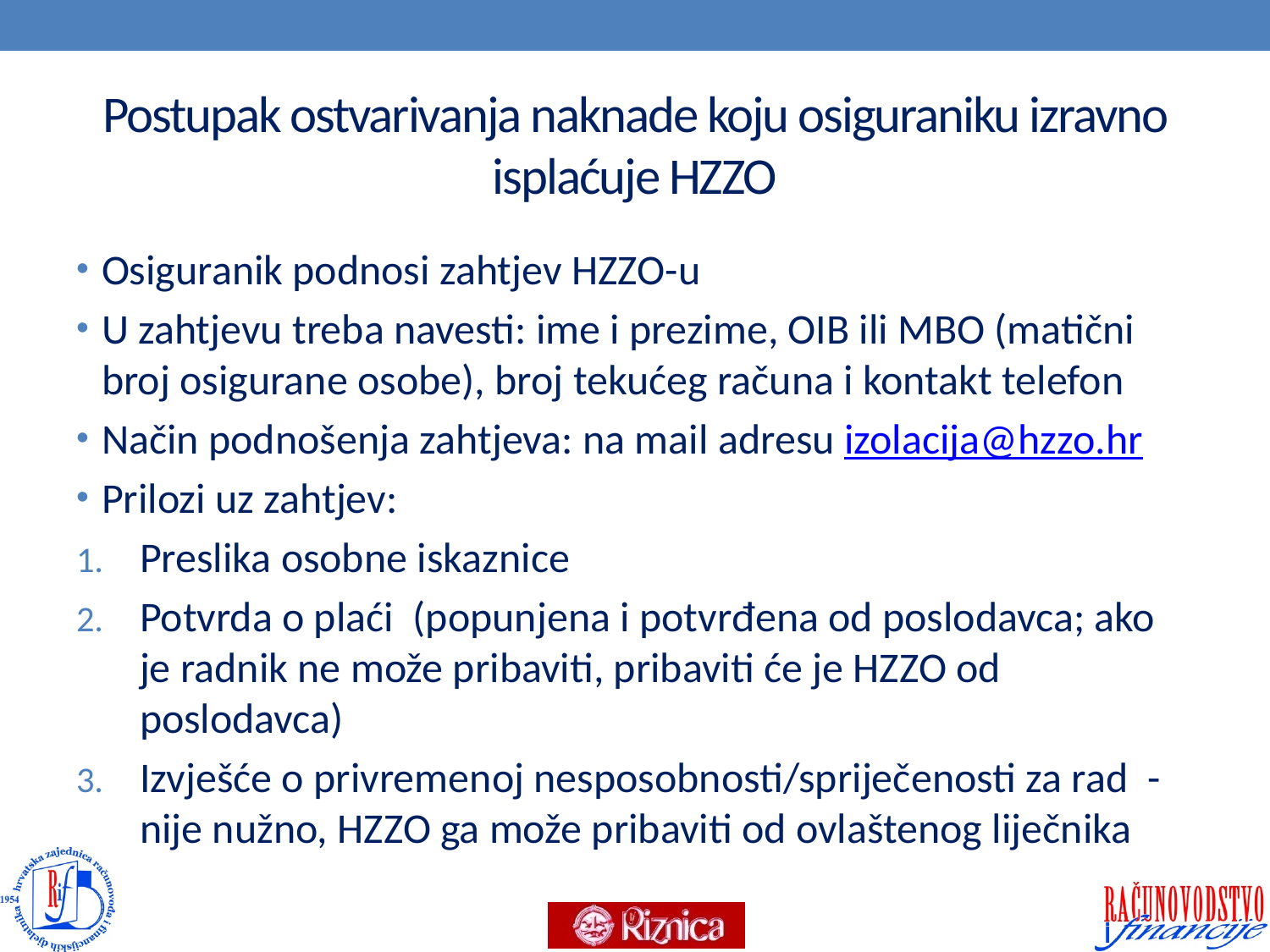

# Postupak ostvarivanja naknade koju osiguraniku izravno isplaćuje HZZO
Osiguranik podnosi zahtjev HZZO-u
U zahtjevu treba navesti: ime i prezime, OIB ili MBO (matični broj osigurane osobe), broj tekućeg računa i kontakt telefon
Način podnošenja zahtjeva: na mail adresu izolacija@hzzo.hr
Prilozi uz zahtjev:
Preslika osobne iskaznice
Potvrda o plaći  (popunjena i potvrđena od poslodavca; ako je radnik ne može pribaviti, pribaviti će je HZZO od poslodavca)
Izvješće o privremenoj nesposobnosti/spriječenosti za rad  - nije nužno, HZZO ga može pribaviti od ovlaštenog liječnika